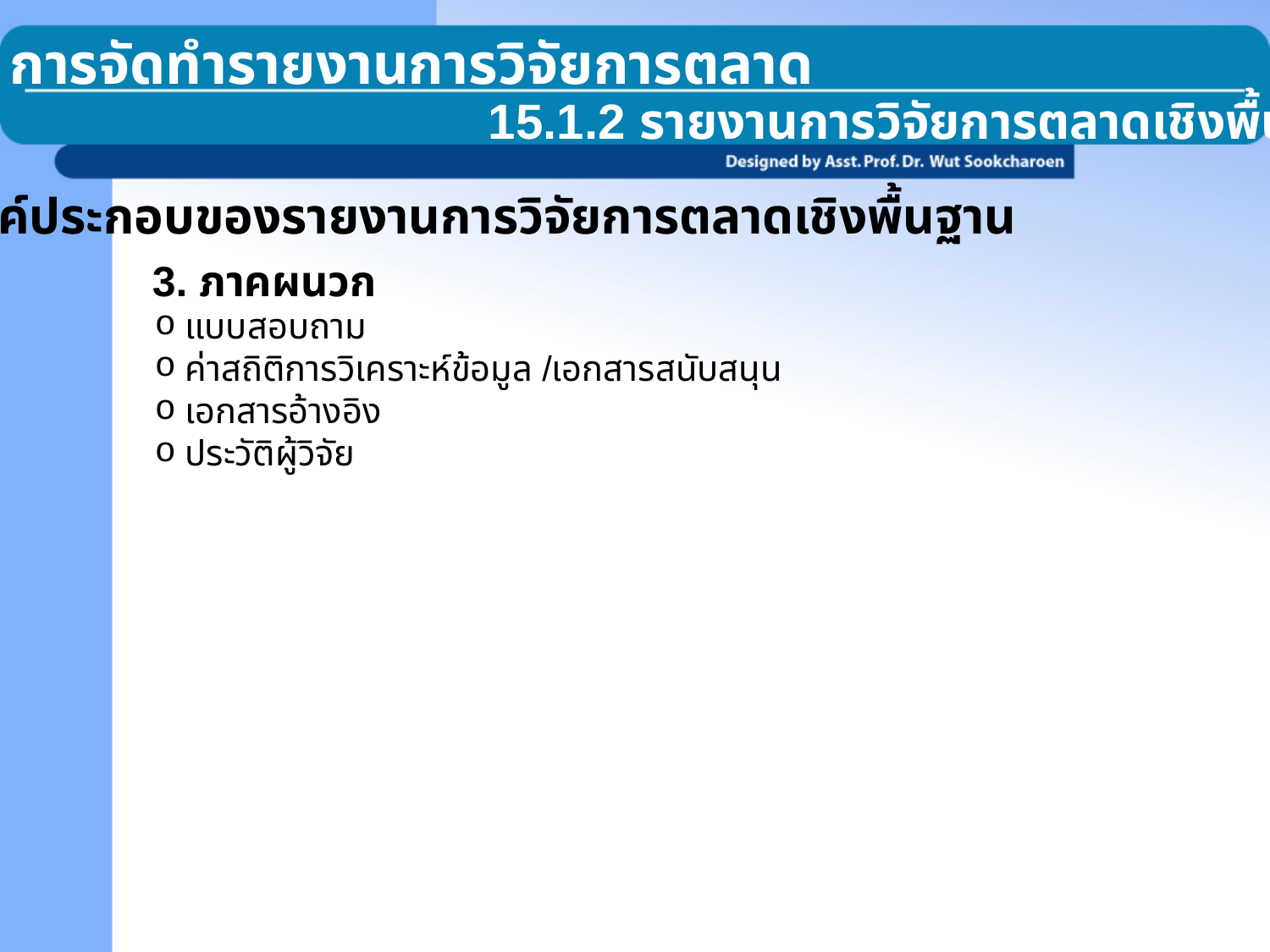

15.1 การจัดทำรายงานการวิจัยการตลาด
15.1.2 รายงานการวิจัยการตลาดเชิงพื้นฐาน
องค์ประกอบของรายงานการวิจัยการตลาดเชิงพื้นฐาน
3. ภาคผนวก
 แบบสอบถาม
 ค่าสถิติการวิเคราะห์ข้อมูล /เอกสารสนับสนุน
 เอกสารอ้างอิง
 ประวัติผู้วิจัย